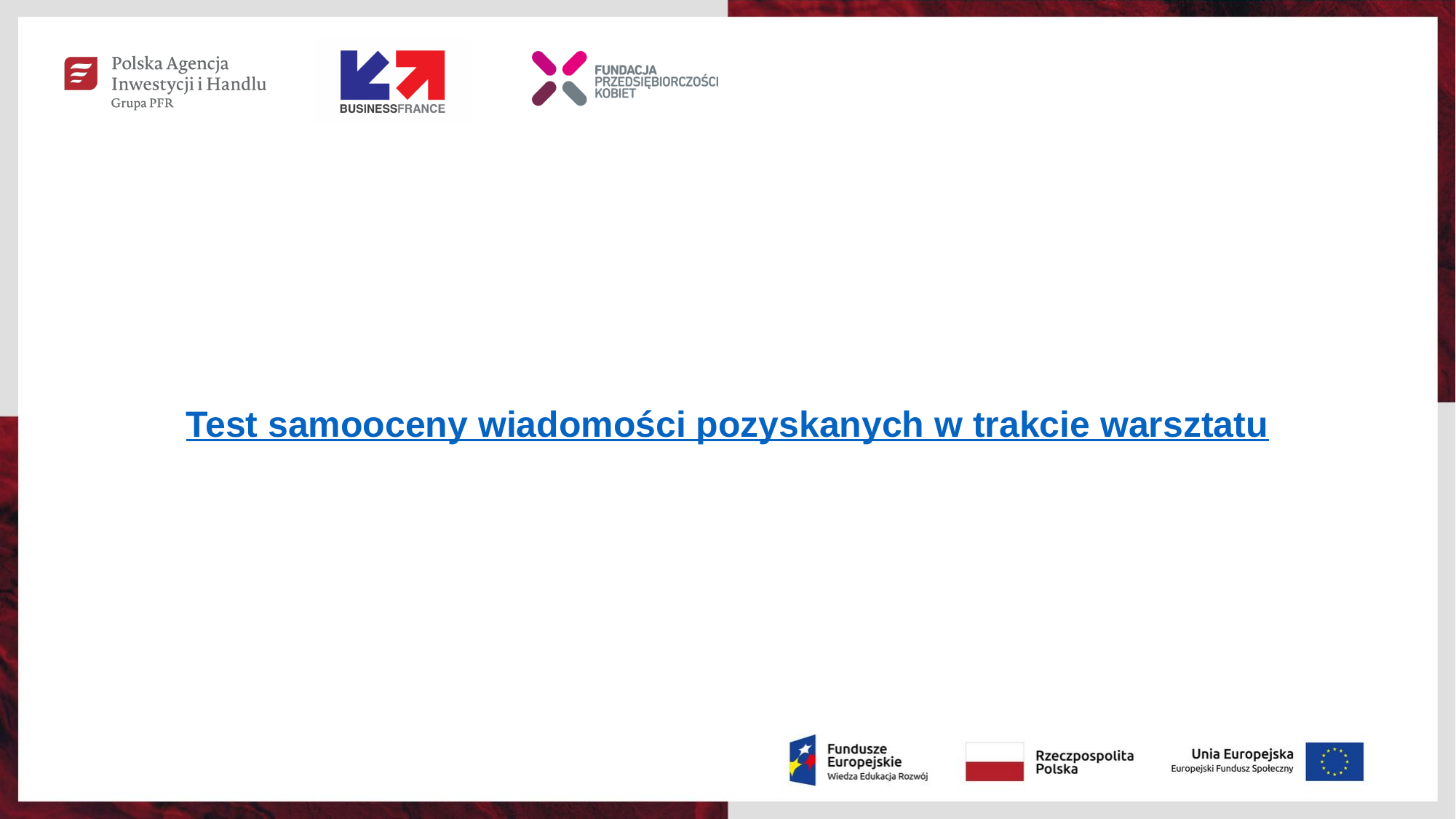

# Test samooceny wiadomości pozyskanych w trakcie warsztatu